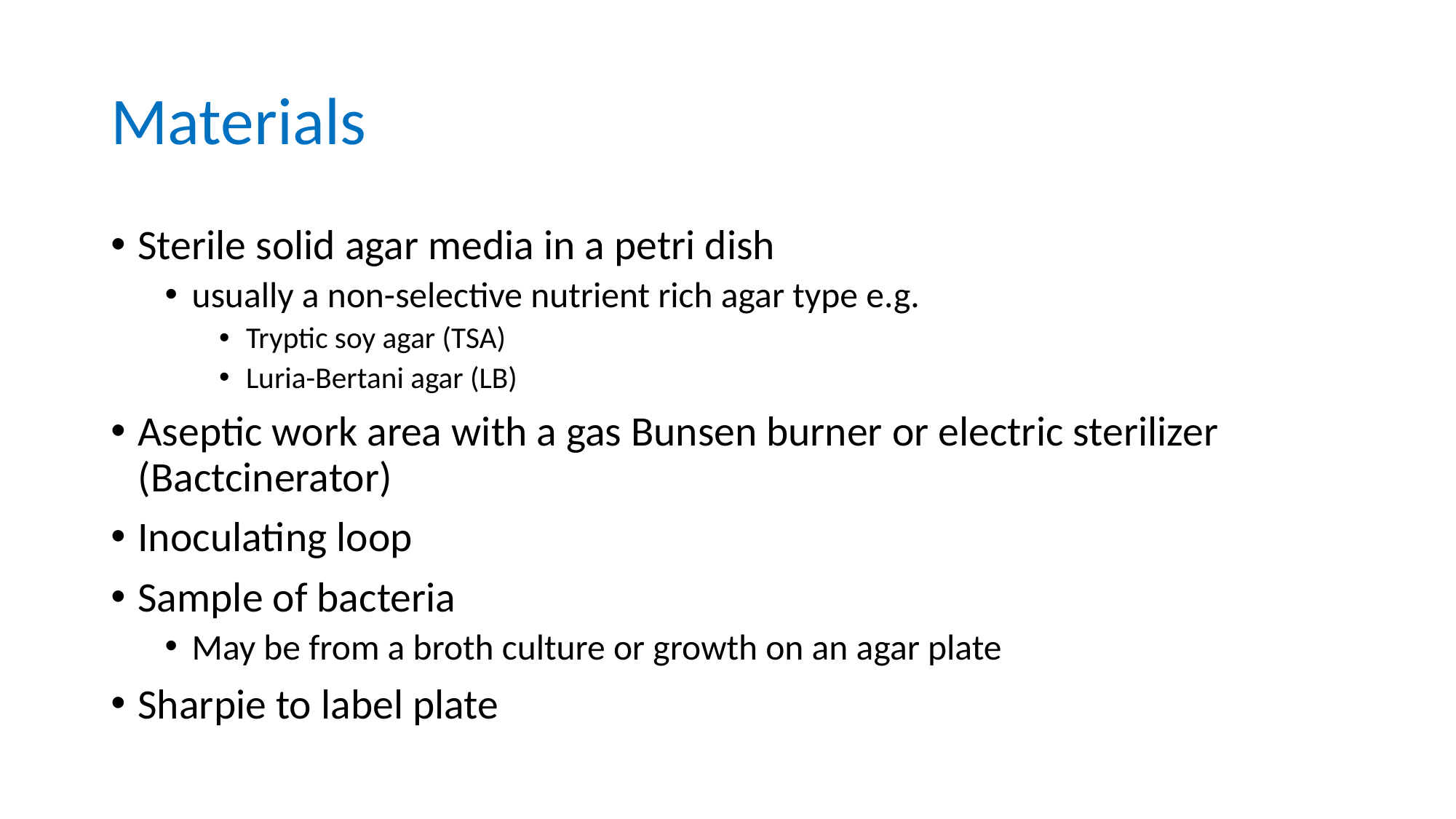

# Materials
Sterile solid agar media in a petri dish
usually a non-selective nutrient rich agar type e.g.
Tryptic soy agar (TSA)
Luria-Bertani agar (LB)
Aseptic work area with a gas Bunsen burner or electric sterilizer (Bactcinerator)
Inoculating loop
Sample of bacteria
May be from a broth culture or growth on an agar plate
Sharpie to label plate